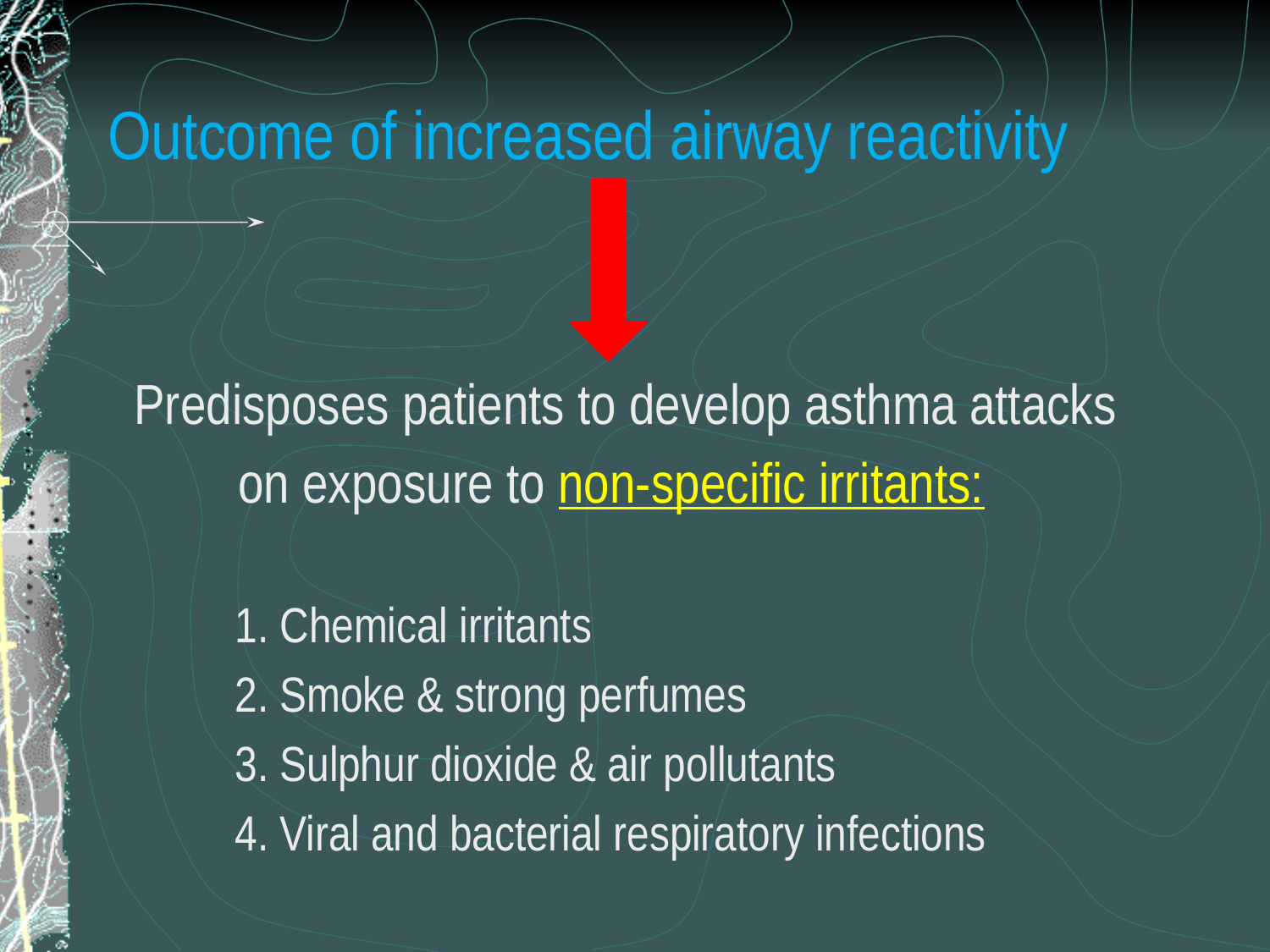

# Outcome of increased airway reactivity

        Predisposes patients to develop asthma attacks
               on exposure to non-specific irritants:

                 1. Chemical irritants
                 2. Smoke & strong perfumes
                 3. Sulphur dioxide & air pollutants
                 4. Viral and bacterial respiratory infections